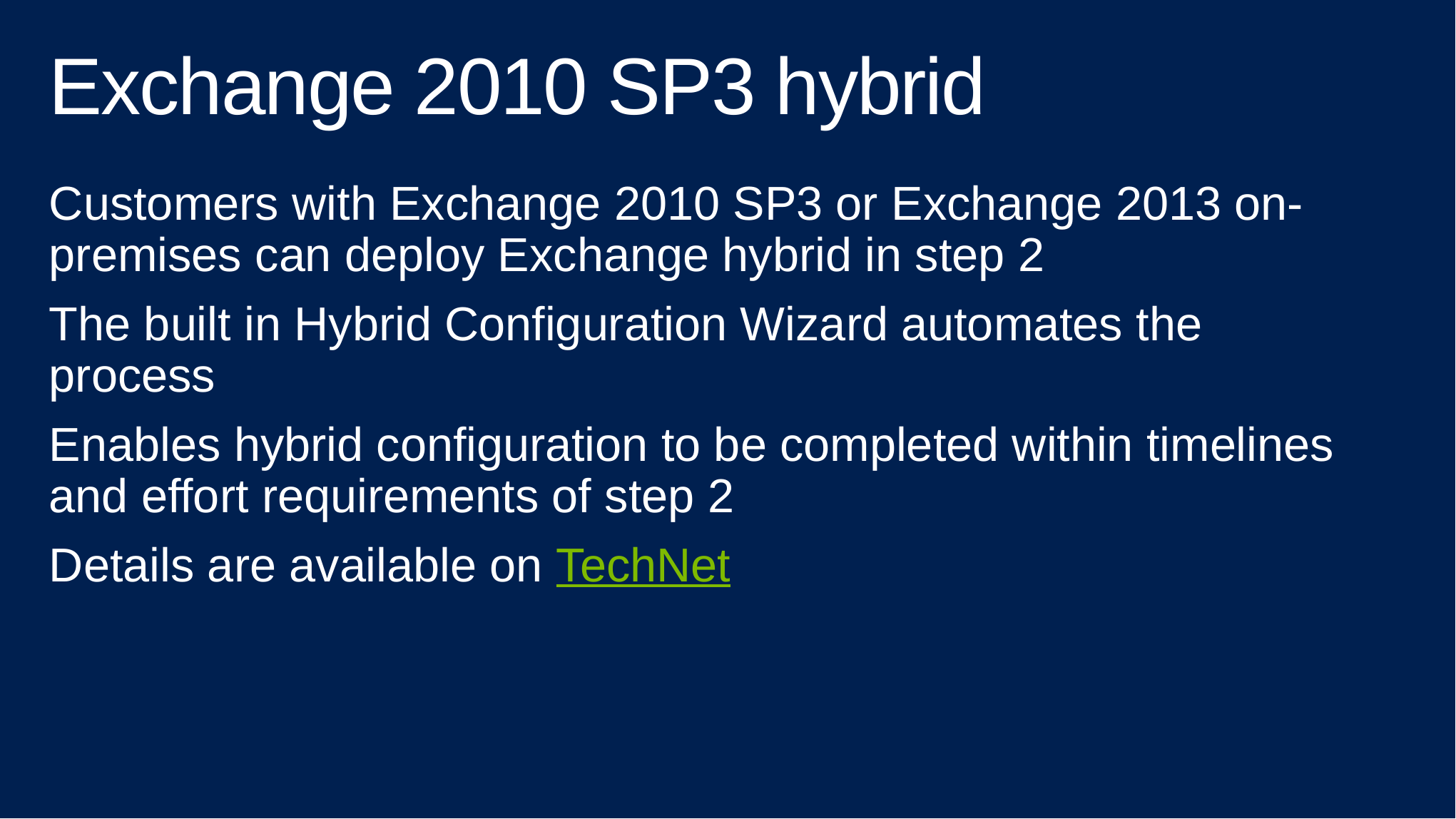

# Exchange 2010 SP3 hybrid
Customers with Exchange 2010 SP3 or Exchange 2013 on-premises can deploy Exchange hybrid in step 2
The built in Hybrid Configuration Wizard automates the process
Enables hybrid configuration to be completed within timelines and effort requirements of step 2
Details are available on TechNet